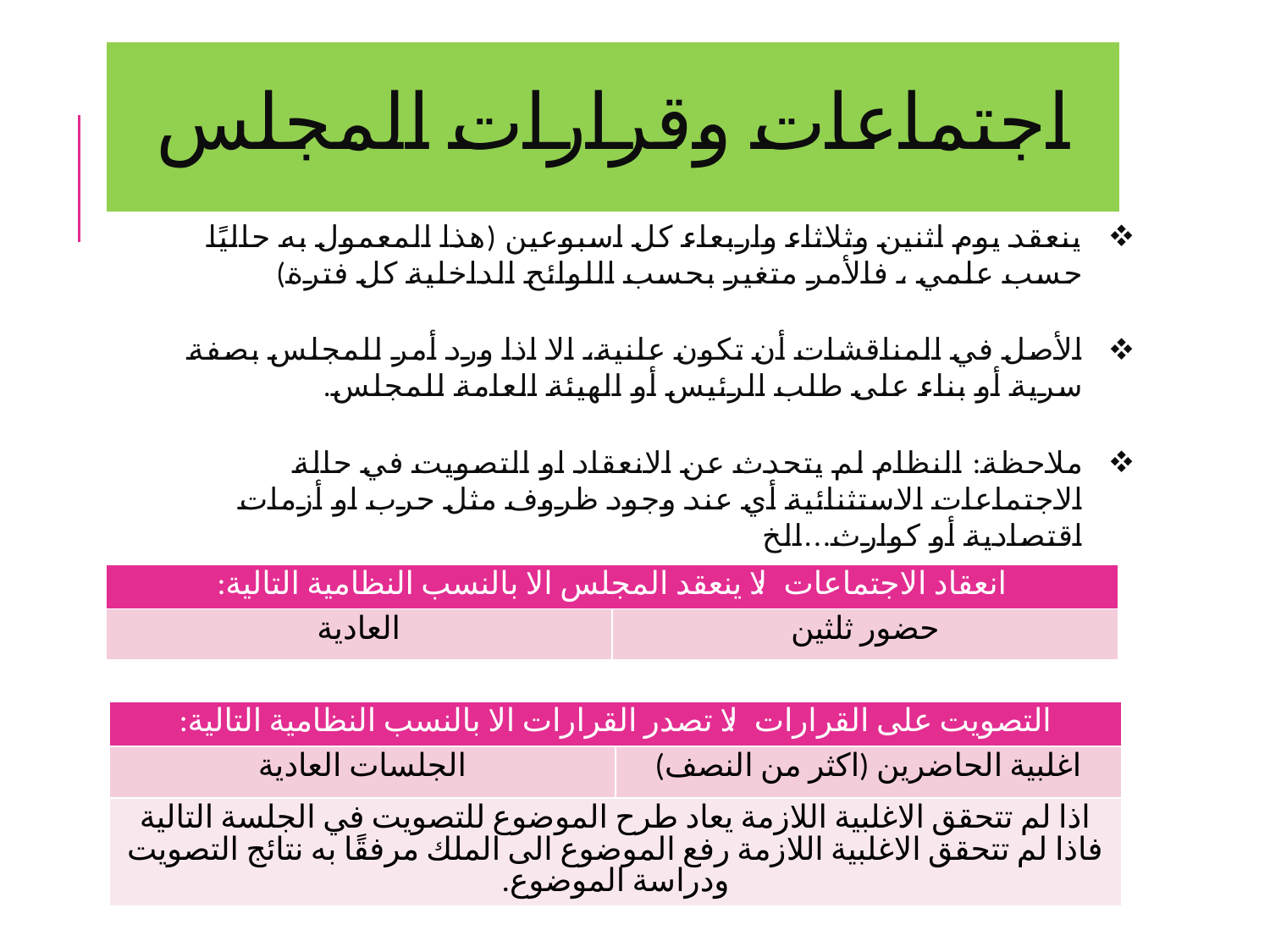

# اجتماعات وقرارات المجلس
ينعقد يوم اثنين وثلاثاء واربعاء كل اسبوعين (هذا المعمول به حاليًا حسب علمي ، فالأمر متغير بحسب اللوائح الداخلية كل فترة)

الأصل في المناقشات أن تكون علنية، الا اذا ورد أمر للمجلس بصفة سرية أو بناء على طلب الرئيس أو الهيئة العامة للمجلس.

ملاحظة: النظام لم يتحدث عن الانعقاد او التصويت في حالة الاجتماعات الاستثنائية أي عند وجود ظروف مثل حرب او أزمات اقتصادية أو كوارث...الخ
| انعقاد الاجتماعات: لا ينعقد المجلس الا بالنسب النظامية التالية: |  |
| --- | --- |
| العادية | حضور ثلثين |
| التصويت على القرارات: لا تصدر القرارات الا بالنسب النظامية التالية: |  |
| --- | --- |
| الجلسات العادية | اغلبية الحاضرين (اكثر من النصف) |
| اذا لم تتحقق الاغلبية اللازمة يعاد طرح الموضوع للتصويت في الجلسة التالية فاذا لم تتحقق الاغلبية اللازمة رفع الموضوع الى الملك مرفقًا به نتائج التصويت ودراسة الموضوع. |  |